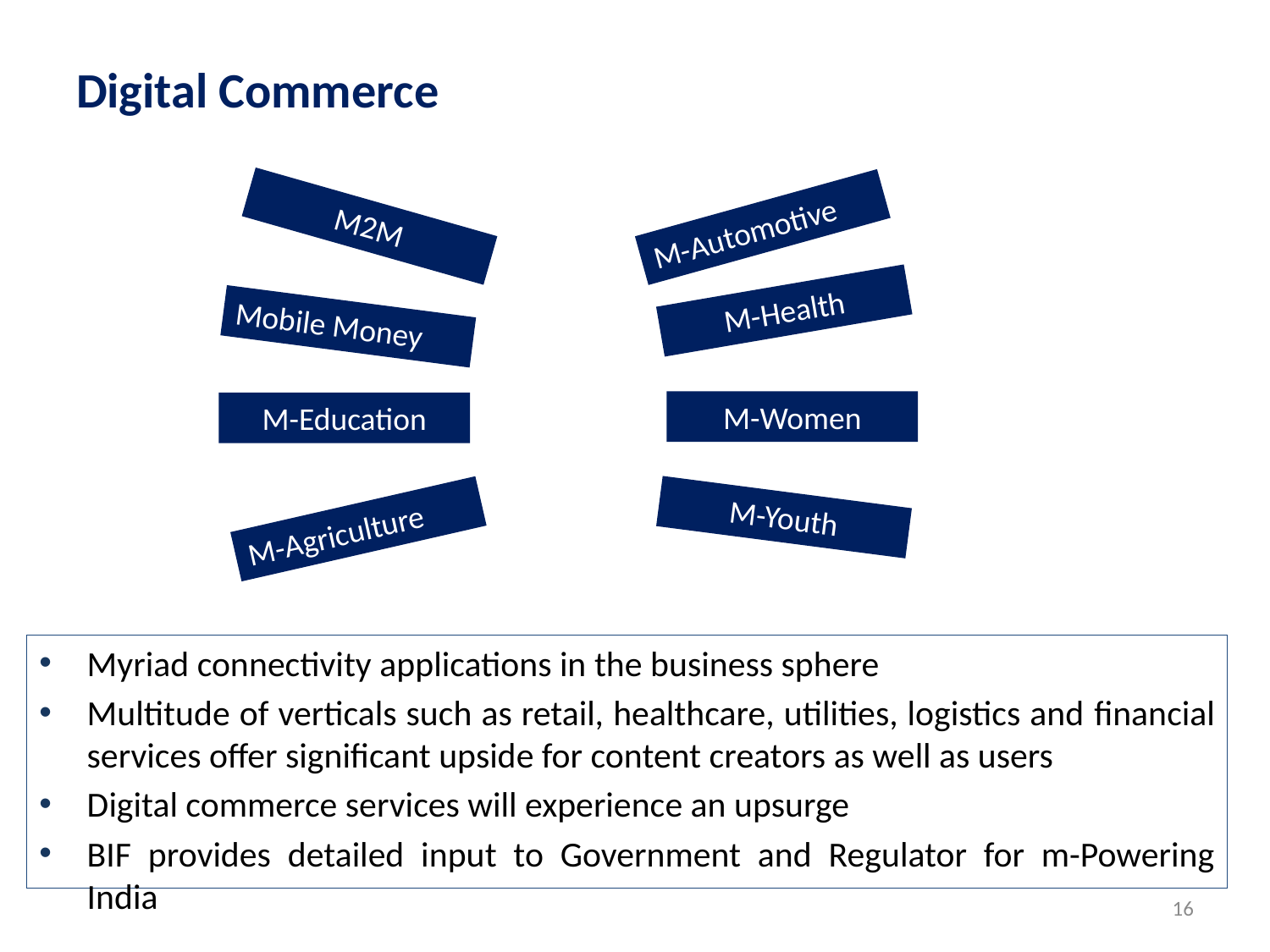

# Digital Commerce
M2M
M-Automotive
M-Health
Mobile Money
M-Women
M-Education
M-Youth
M-Agriculture
Myriad connectivity applications in the business sphere
Multitude of verticals such as retail, healthcare, utilities, logistics and financial services offer significant upside for content creators as well as users
Digital commerce services will experience an upsurge
BIF provides detailed input to Government and Regulator for m-Powering India
16